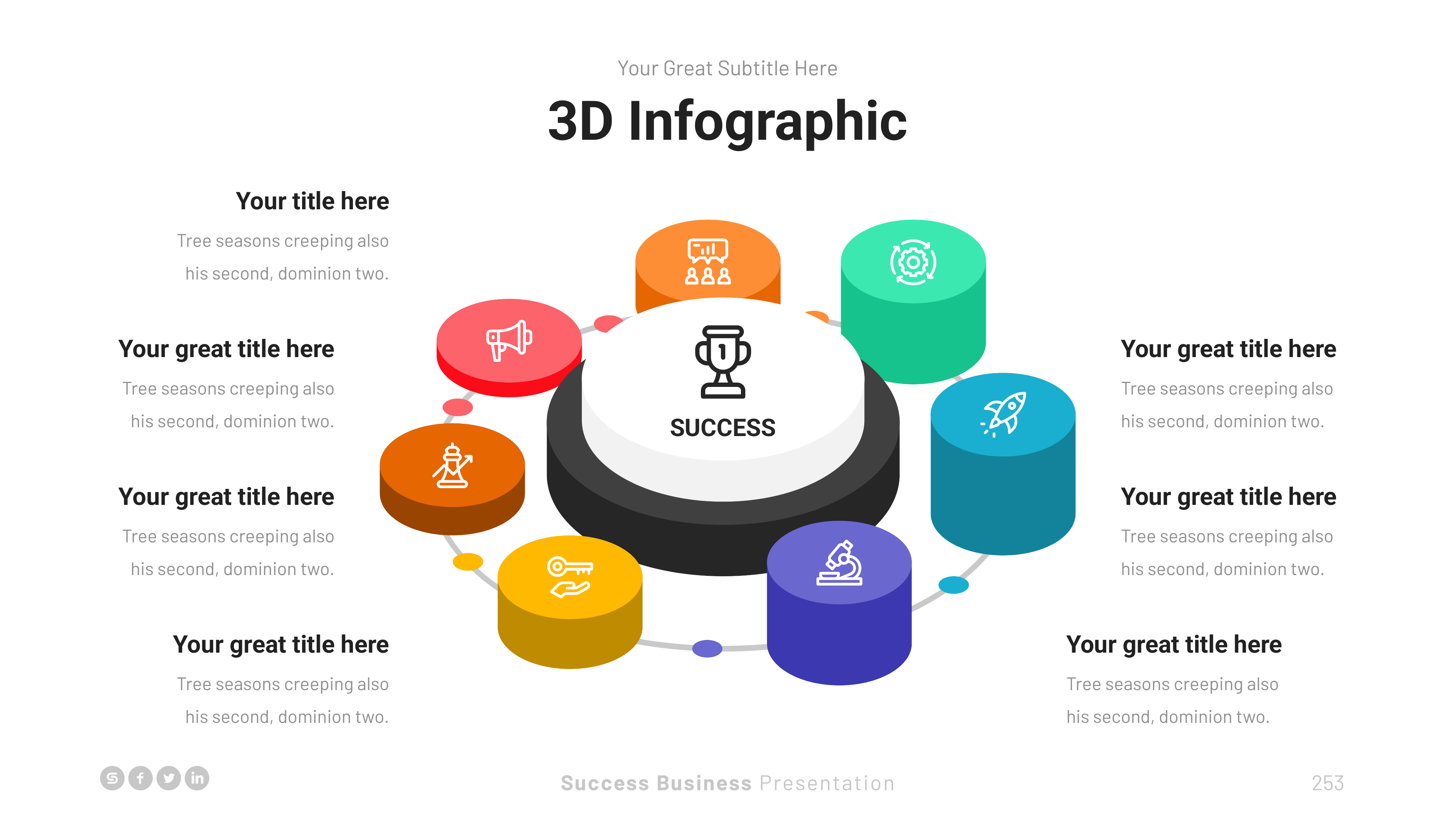

Your Great Subtitle Here
3D Infographic
Your title here
Tree seasons creeping also his second, dominion two.

SUCCESS

Your great title here
Tree seasons creeping also his second, dominion two.
Your great title here
Tree seasons creeping also his second, dominion two.

Your great title here
Tree seasons creeping also his second, dominion two.
Your great title here
Tree seasons creeping also his second, dominion two.

Your great title here
Tree seasons creeping also his second, dominion two.
Your great title here
Tree seasons creeping also his second, dominion two.